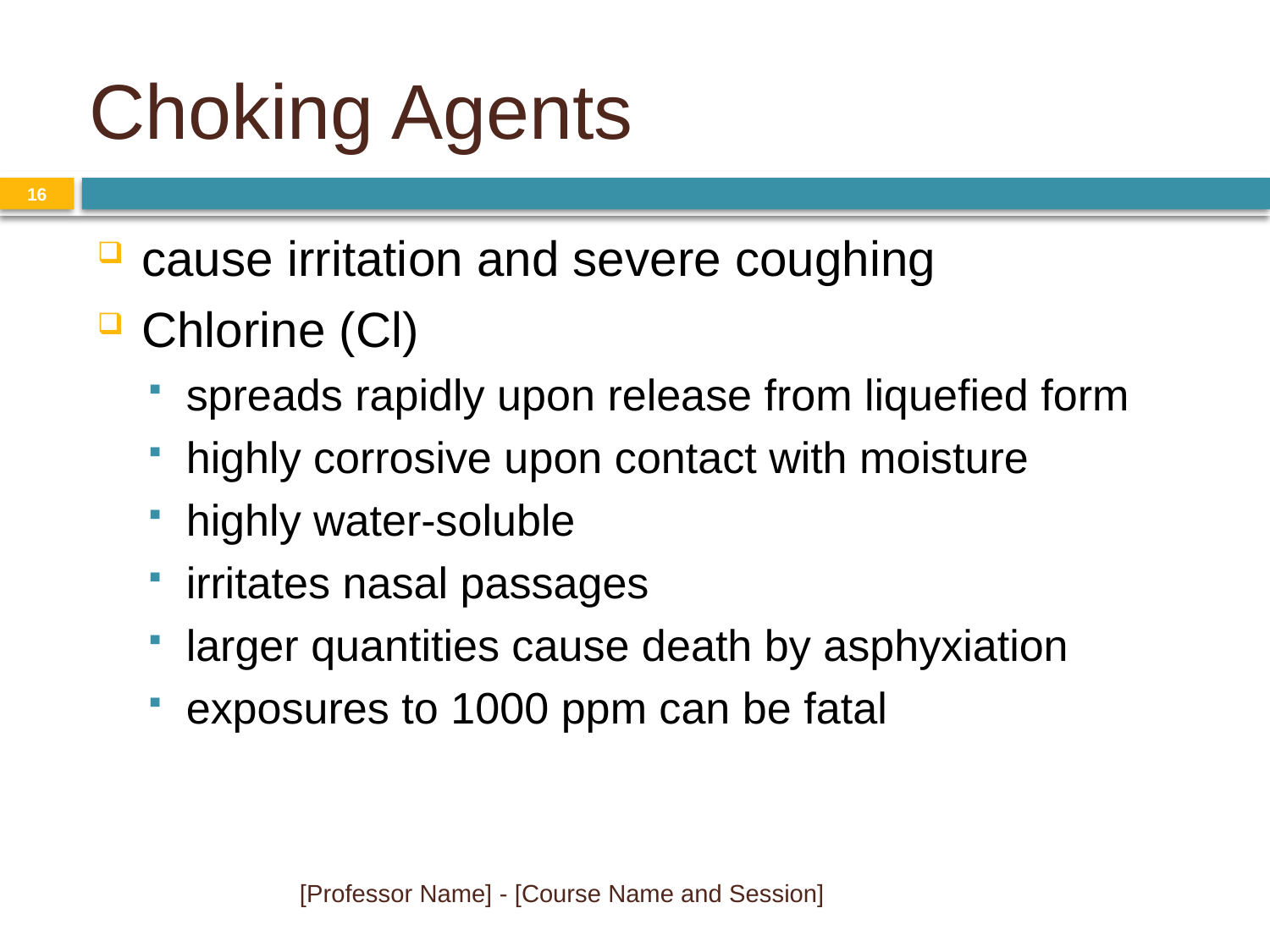

# Choking Agents
16
cause irritation and severe coughing
Chlorine (Cl)
spreads rapidly upon release from liquefied form
highly corrosive upon contact with moisture
highly water-soluble
irritates nasal passages
larger quantities cause death by asphyxiation
exposures to 1000 ppm can be fatal
[Professor Name] - [Course Name and Session]